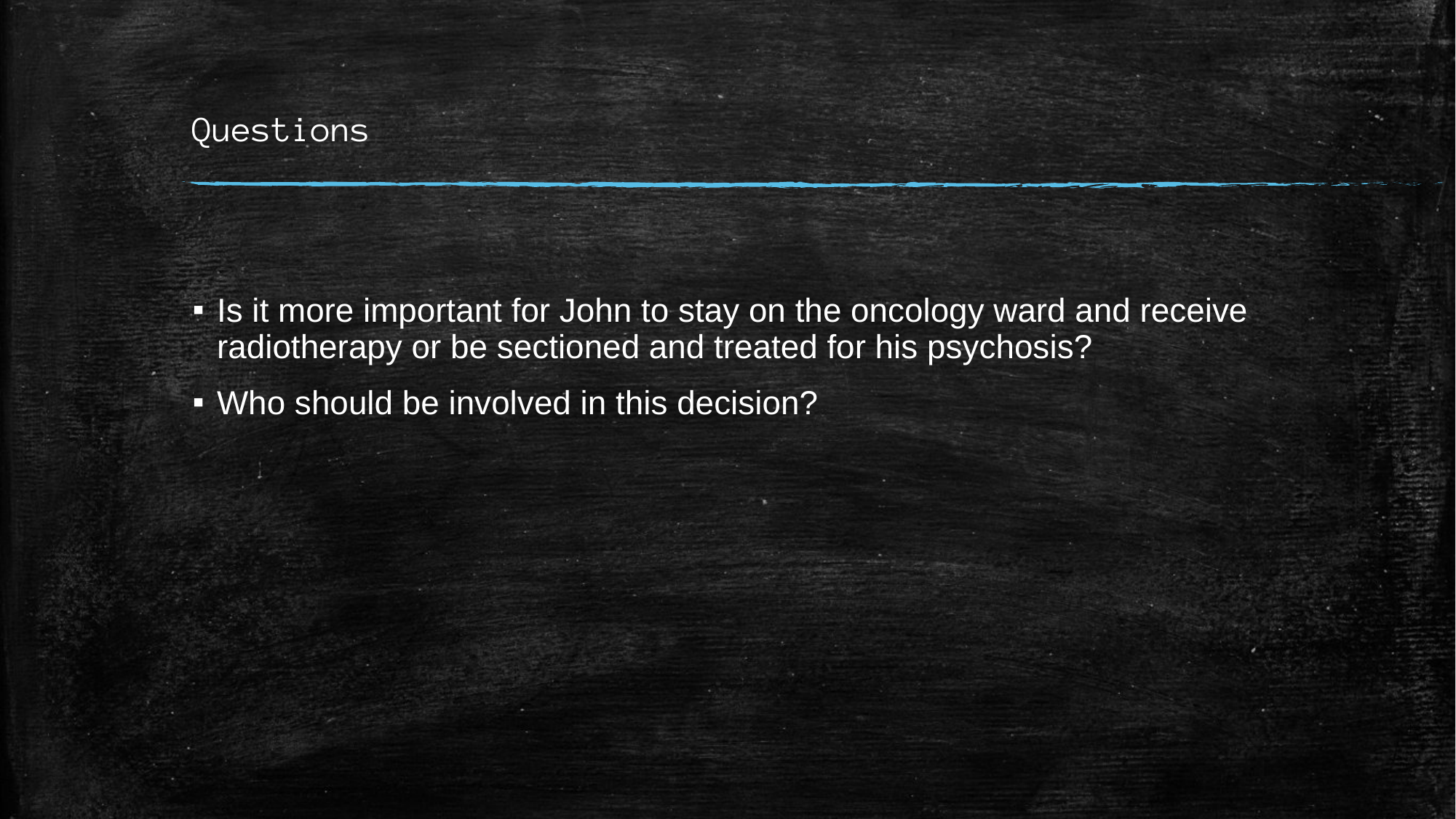

# Questions

Is it more important for John to stay on the oncology ward and receive radiotherapy or be sectioned and treated for his psychosis?
Who should be involved in this decision?